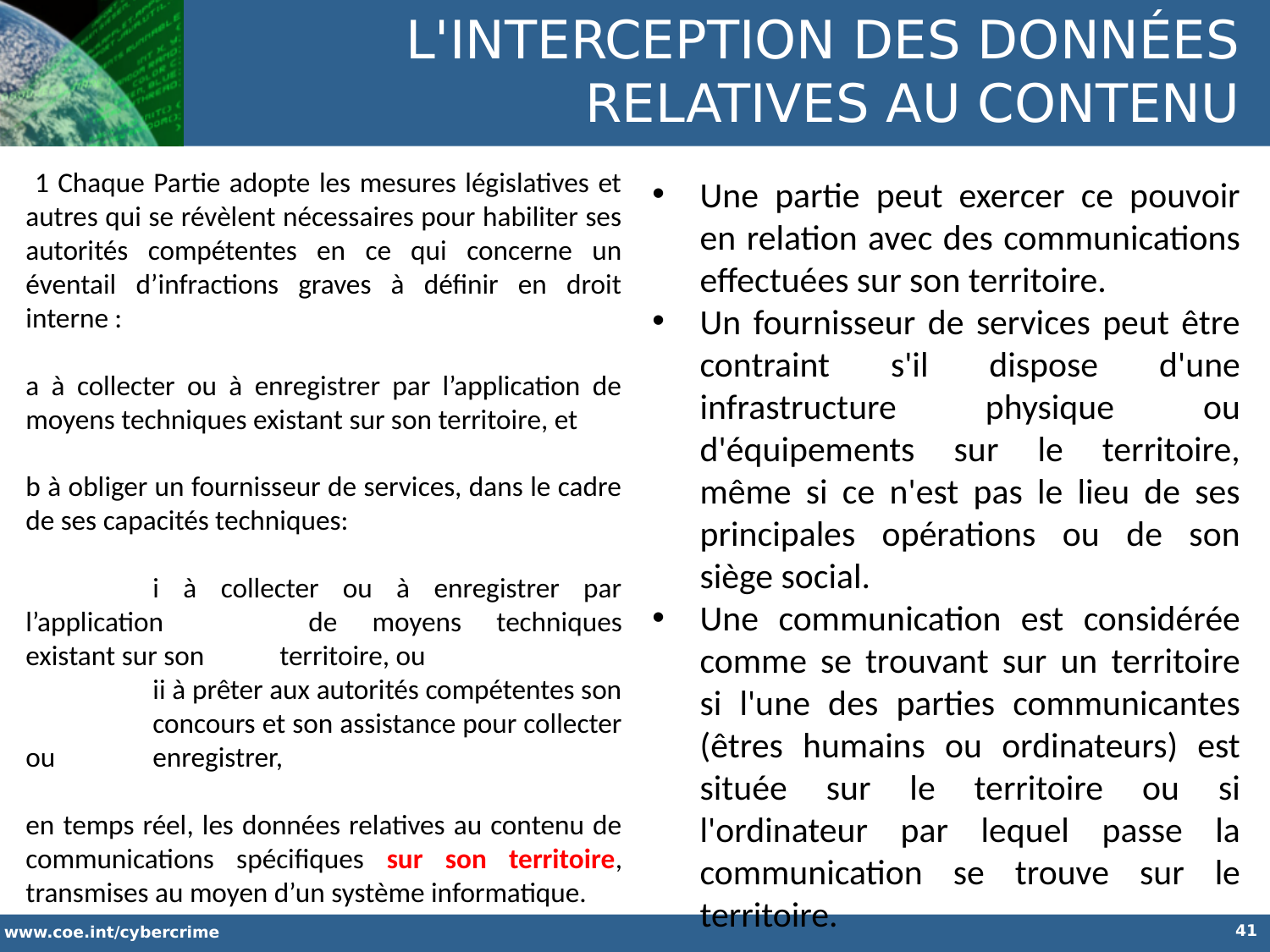

L'INTERCEPTION DES DONNÉES RELATIVES AU CONTENU
 1 Chaque Partie adopte les mesures législatives et autres qui se révèlent nécessaires pour habiliter ses autorités compétentes en ce qui concerne un éventail d’infractions graves à définir en droit interne :

a à collecter ou à enregistrer par l’application de moyens techniques existant sur son territoire, et

b à obliger un fournisseur de services, dans le cadre de ses capacités techniques:

	i à collecter ou à enregistrer par l’application 	de moyens techniques existant sur son 	territoire, ou
	ii à prêter aux autorités compétentes son 	concours et son assistance pour collecter ou 	enregistrer,

en temps réel, les données relatives au contenu de communications spécifiques sur son territoire, transmises au moyen d’un système informatique.
Une partie peut exercer ce pouvoir en relation avec des communications effectuées sur son territoire.
Un fournisseur de services peut être contraint s'il dispose d'une infrastructure physique ou d'équipements sur le territoire, même si ce n'est pas le lieu de ses principales opérations ou de son siège social.
Une communication est considérée comme se trouvant sur un territoire si l'une des parties communicantes (êtres humains ou ordinateurs) est située sur le territoire ou si l'ordinateur par lequel passe la communication se trouve sur le territoire.